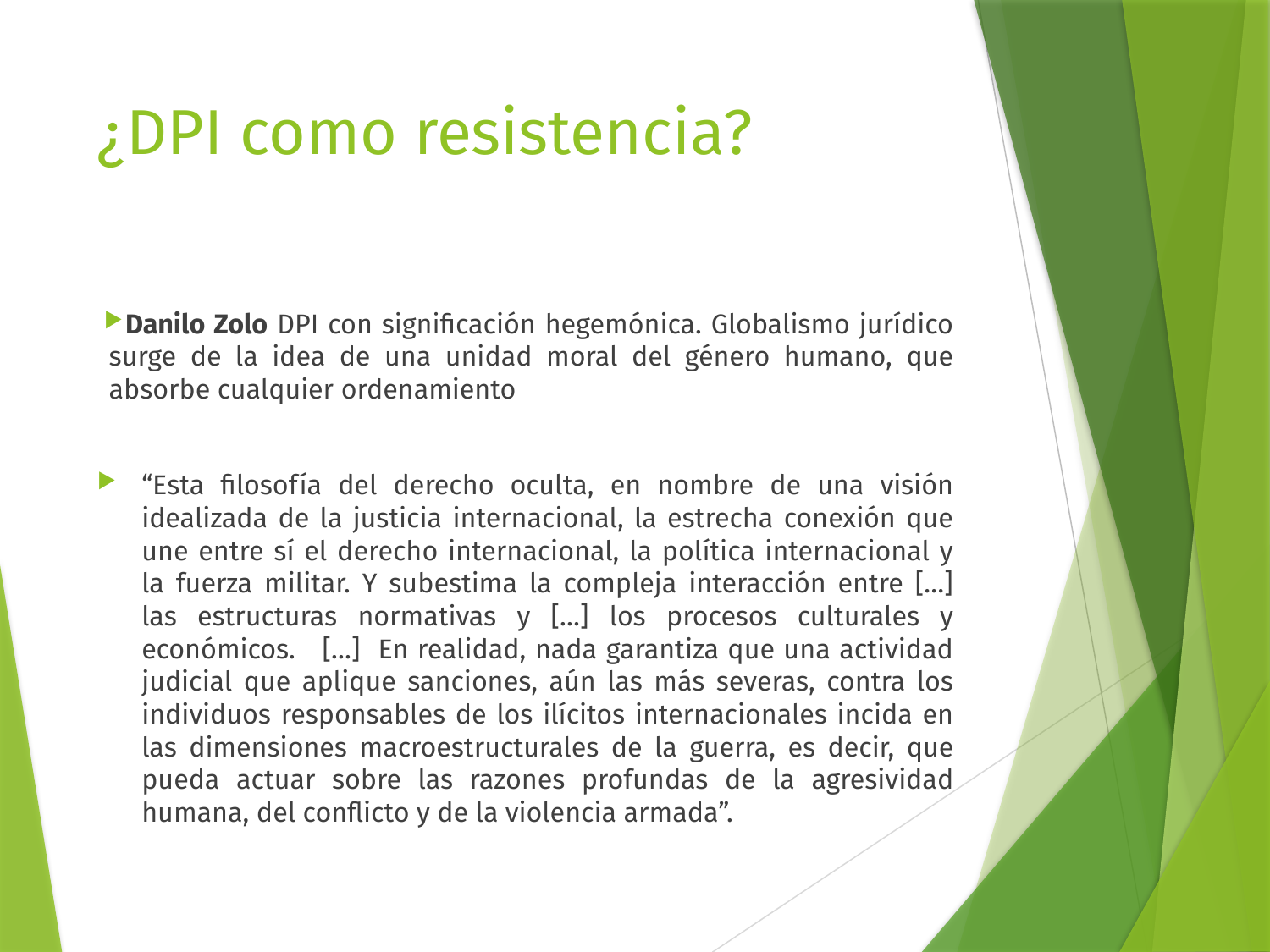

# ¿DPI como resistencia?
Danilo Zolo DPI con significación hegemónica. Globalismo jurídico surge de la idea de una unidad moral del género humano, que absorbe cualquier ordenamiento

“Esta filosofía del derecho oculta, en nombre de una visión idealizada de la justicia internacional, la estrecha conexión que une entre sí el derecho internacional, la política internacional y la fuerza militar. Y subestima la compleja interacción entre […] las estructuras normativas y […] los procesos culturales y económicos.   […]  En realidad, nada garantiza que una actividad judicial que aplique sanciones, aún las más severas, contra los individuos responsables de los ilícitos internacionales incida en las dimensiones macroestructurales de la guerra, es decir, que pueda actuar sobre las razones profundas de la agresividad humana, del conflicto y de la violencia armada”.